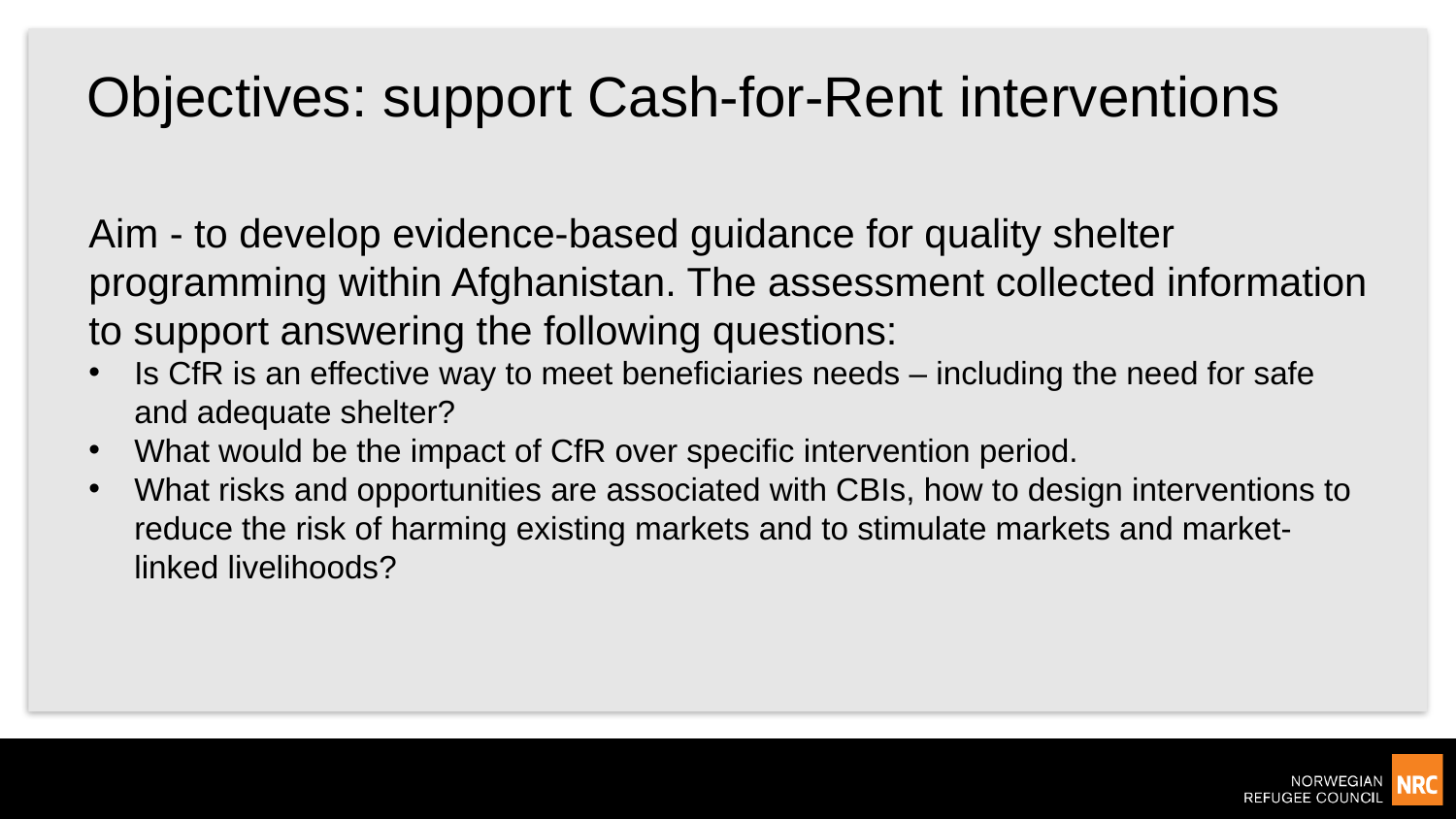

# Objectives: support Cash-for-Rent interventions
Aim - to develop evidence-based guidance for quality shelter programming within Afghanistan. The assessment collected information to support answering the following questions:
Is CfR is an effective way to meet beneficiaries needs – including the need for safe and adequate shelter?
What would be the impact of CfR over specific intervention period.
What risks and opportunities are associated with CBIs, how to design interventions to reduce the risk of harming existing markets and to stimulate markets and market-linked livelihoods?